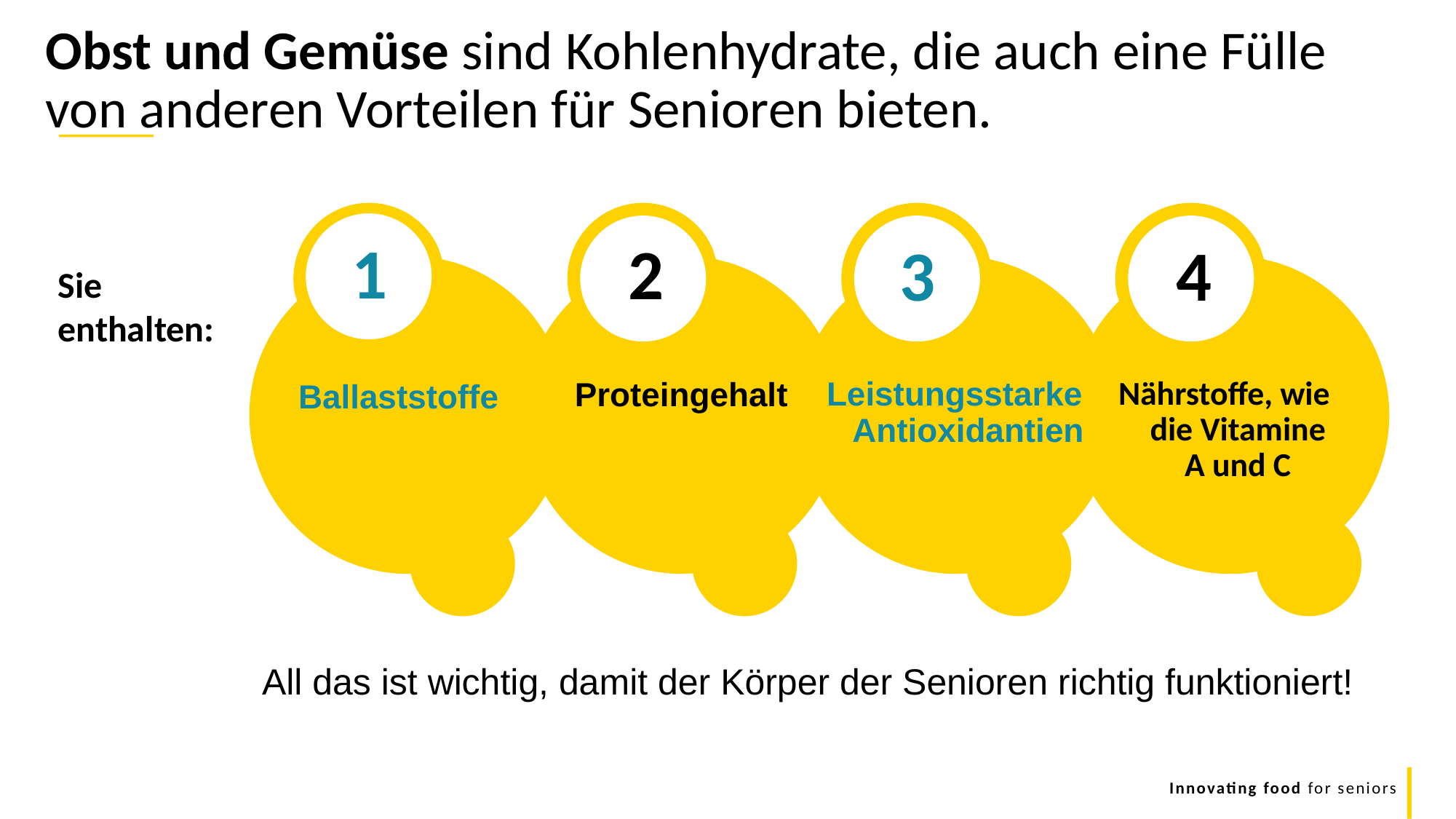

Obst und Gemüse sind Kohlenhydrate, die auch eine Fülle von anderen Vorteilen für Senioren bieten.
1
2
3
4
Sie enthalten:
Nährstoffe, wie die Vitamine A und C
Leistungsstarke Antioxidantien
 Proteingehalt
Ballaststoffe
All das ist wichtig, damit der Körper der Senioren richtig funktioniert!